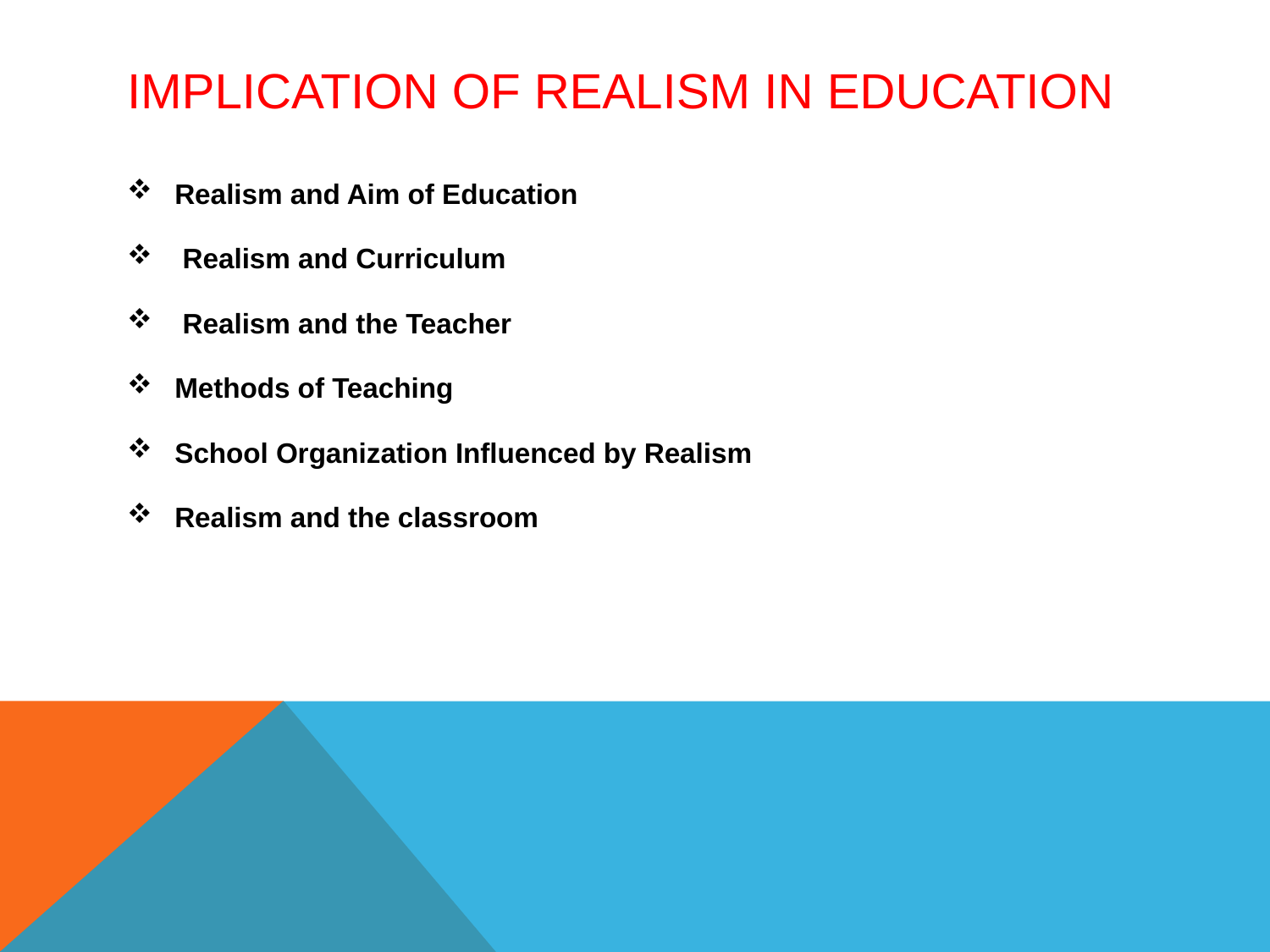

# IMPLICATION OF REALISM IN EDUCATION
Realism and Aim of Education
 Realism and Curriculum
 Realism and the Teacher
Methods of Teaching
School Organization Influenced by Realism
Realism and the classroom